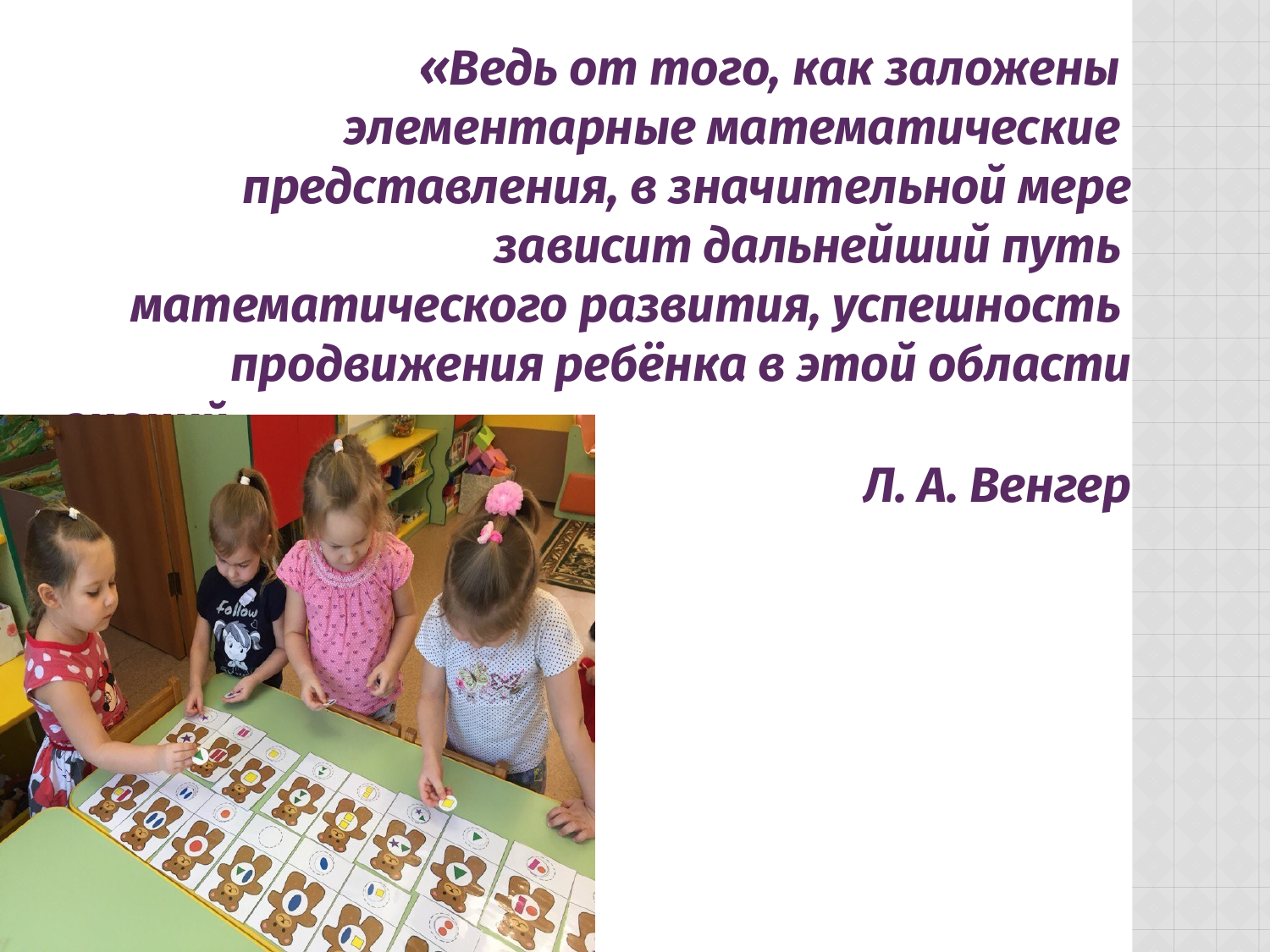

«Ведь от того, как заложены  элементарные математические  представления, в значительной мере
зависит дальнейший путь  математического развития, успешность  продвижения ребёнка в этой области

Л. А. Венгер
знаний»